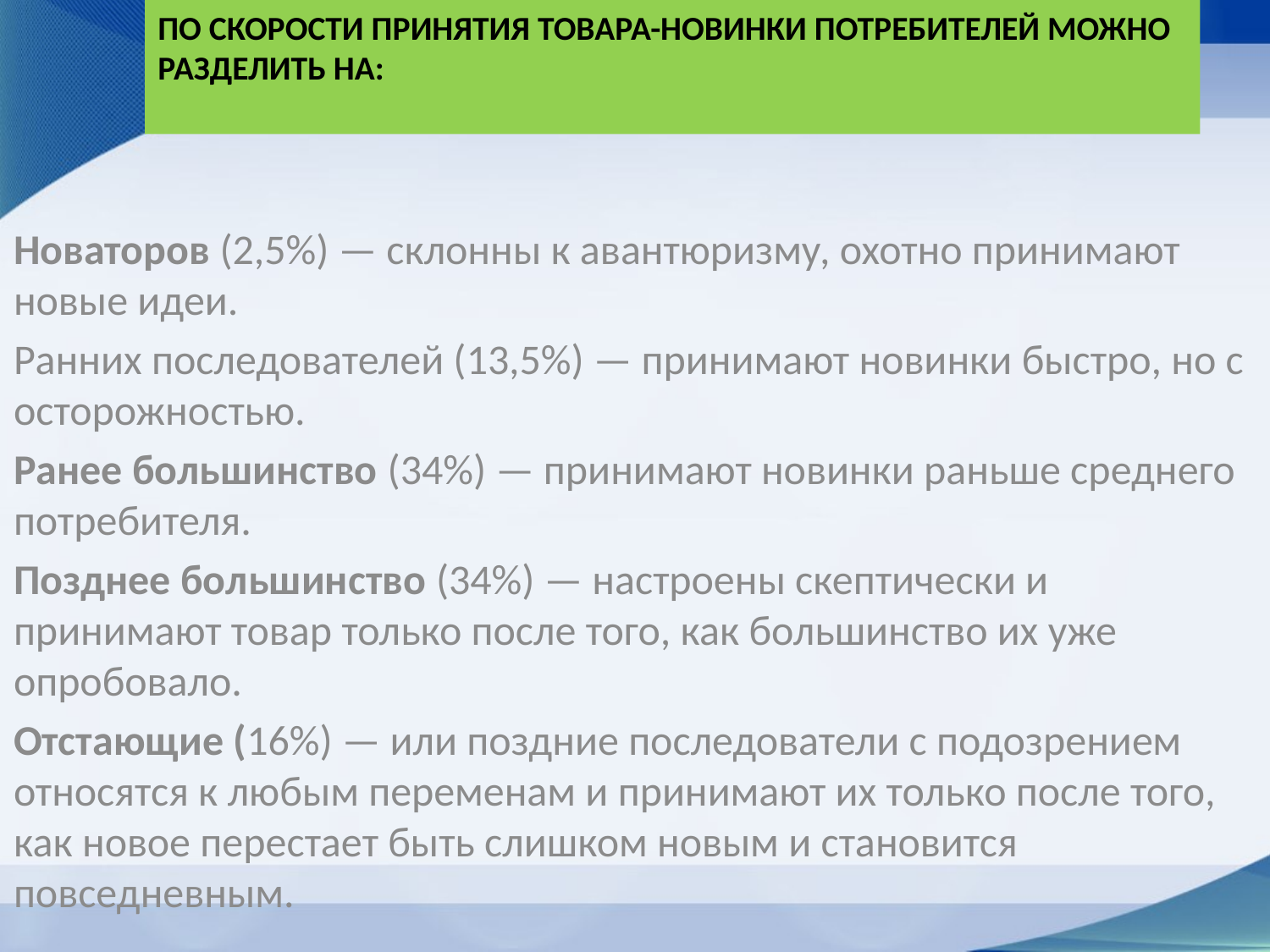

# По скорости принятия товара-новинки потребителей можно разделить на:
Новаторов (2,5%) — склонны к авантюризму, охотно принимают новые идеи.
Ранних последователей (13,5%) — принимают новинки быстро, но с осторожностью.
Ранее большинство (34%) — принимают новинки раньше среднего потребителя.
Позднее большинство (34%) — настроены скептически и принимают товар только после того, как большинство их уже опробовало.
Отстающие (16%) — или поздние последователи с подозрением относятся к любым переменам и принимают их только после того, как новое перестает быть слишком новым и становится повседневным.